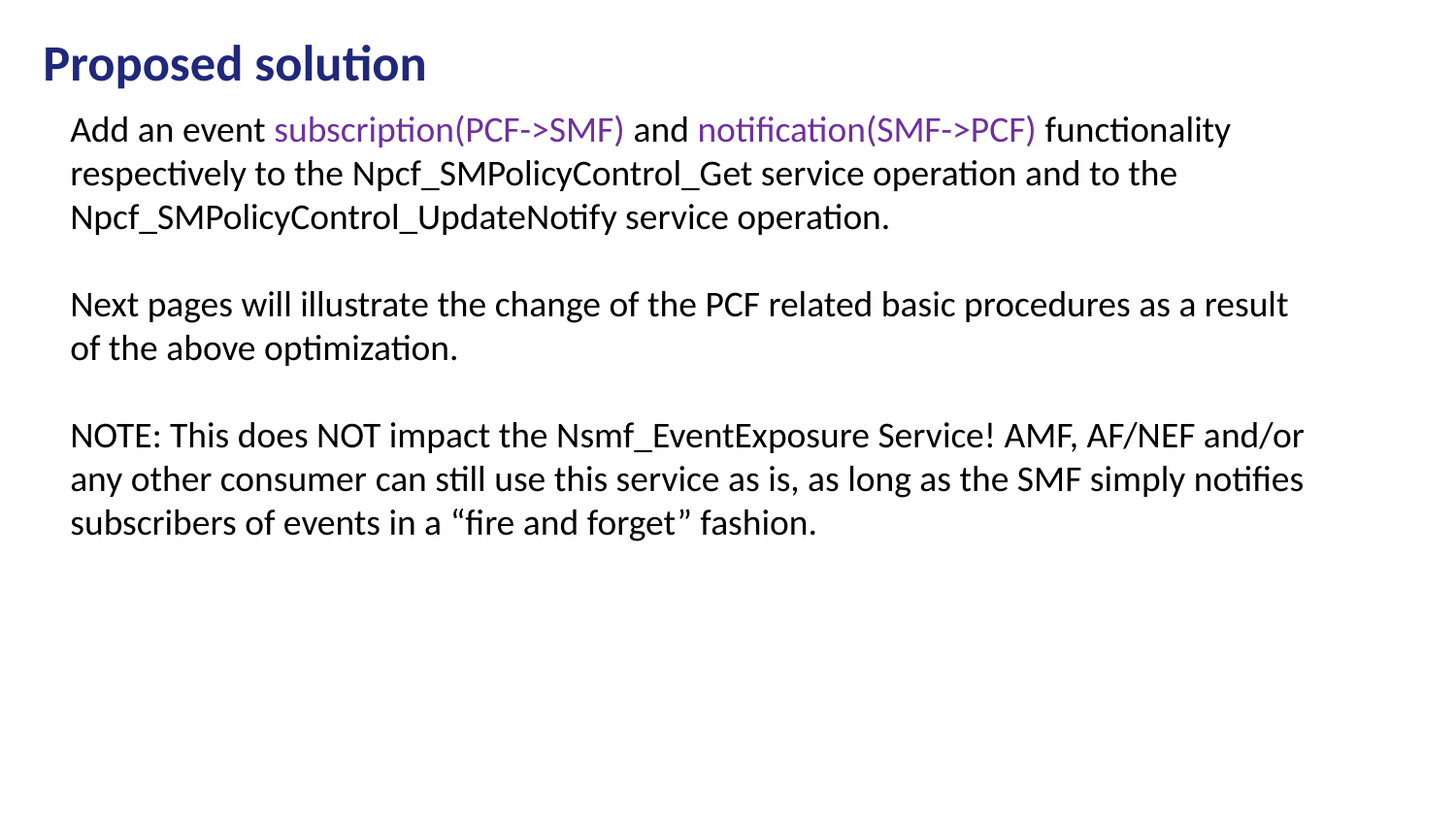

# Proposed solution
Add an event subscription(PCF->SMF) and notification(SMF->PCF) functionality respectively to the Npcf_SMPolicyControl_Get service operation and to the Npcf_SMPolicyControl_UpdateNotify service operation.

Next pages will illustrate the change of the PCF related basic procedures as a result of the above optimization.

NOTE: This does NOT impact the Nsmf_EventExposure Service! AMF, AF/NEF and/or any other consumer can still use this service as is, as long as the SMF simply notifies subscribers of events in a “fire and forget” fashion.